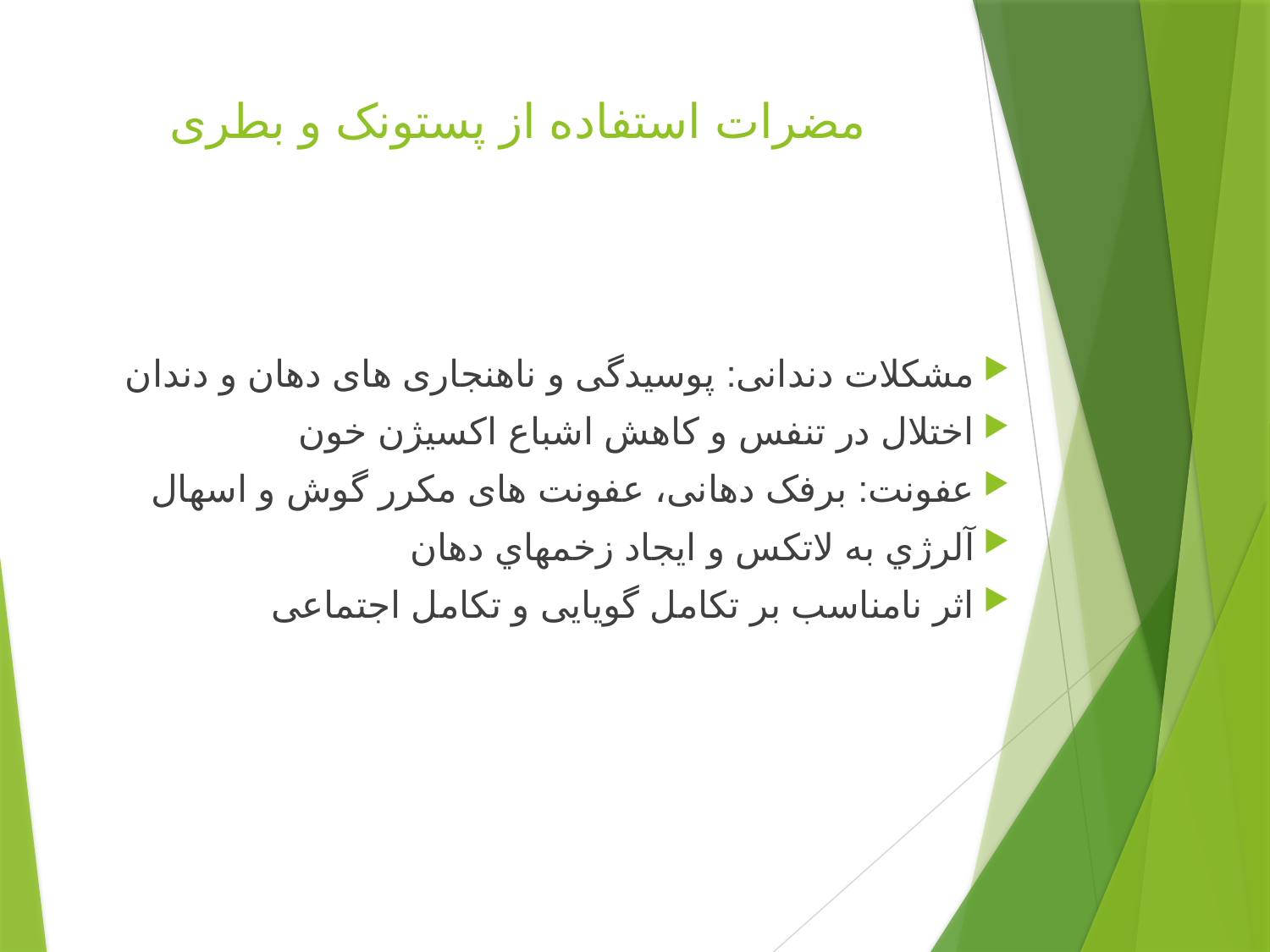

# مضرات استفاده از پستونک و بطری
مشکلات دندانی: پوسیدگی و ناهنجاری های دهان و دندان
اختلال در تنفس و کاهش اشباع اکسیژن خون
عفونت: برفک دهانی، عفونت های مکرر گوش و اسهال
آلرژي به لاتكس و ایجاد زخمهاي دهان
اثر نامناسب بر تکامل گویایی و تکامل اجتماعی